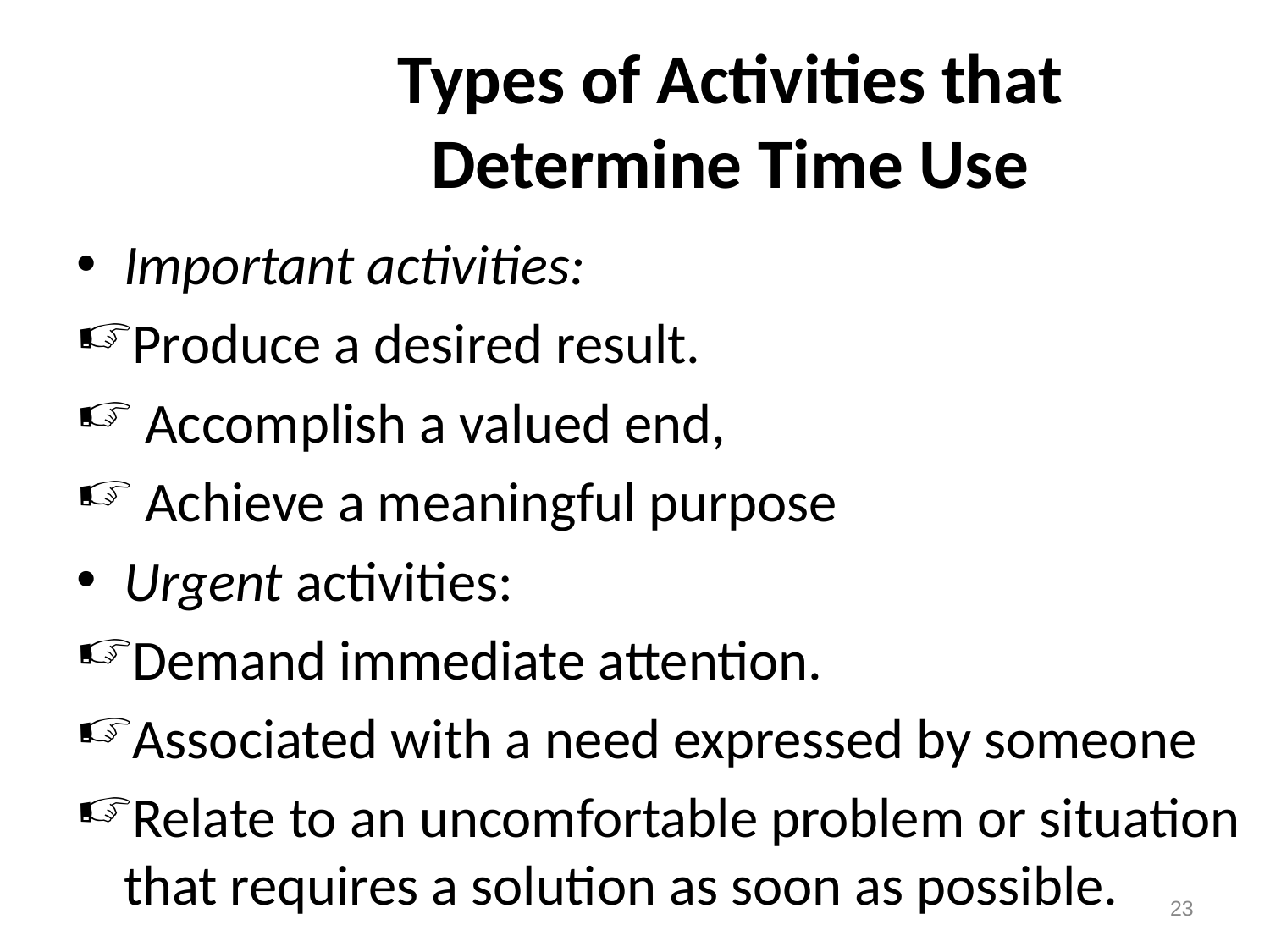

# Types of Activities that Determine Time Use
Important activities:
Produce a desired result.
 Accomplish a valued end,
 Achieve a meaningful purpose
Urgent activities:
Demand immediate attention.
Associated with a need expressed by someone
Relate to an uncomfortable problem or situation that requires a solution as soon as possible.
23